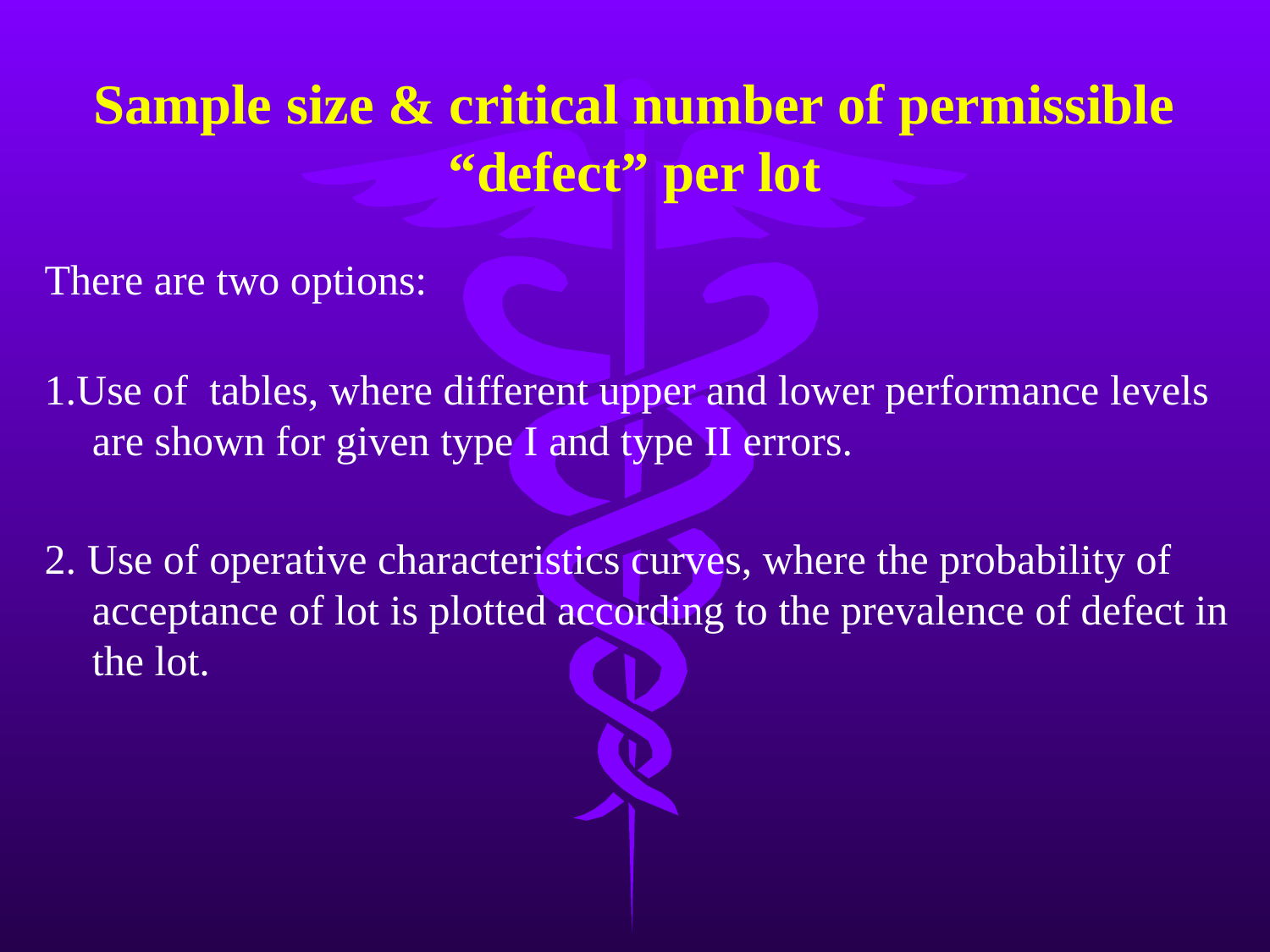

# Sample size & critical number of permissible “defect” per lot
There are two options:
1.Use of  tables, where different upper and lower performance levels are shown for given type I and type II errors.

2. Use of operative characteristics curves, where the probability of acceptance of lot is plotted according to the prevalence of defect in the lot.